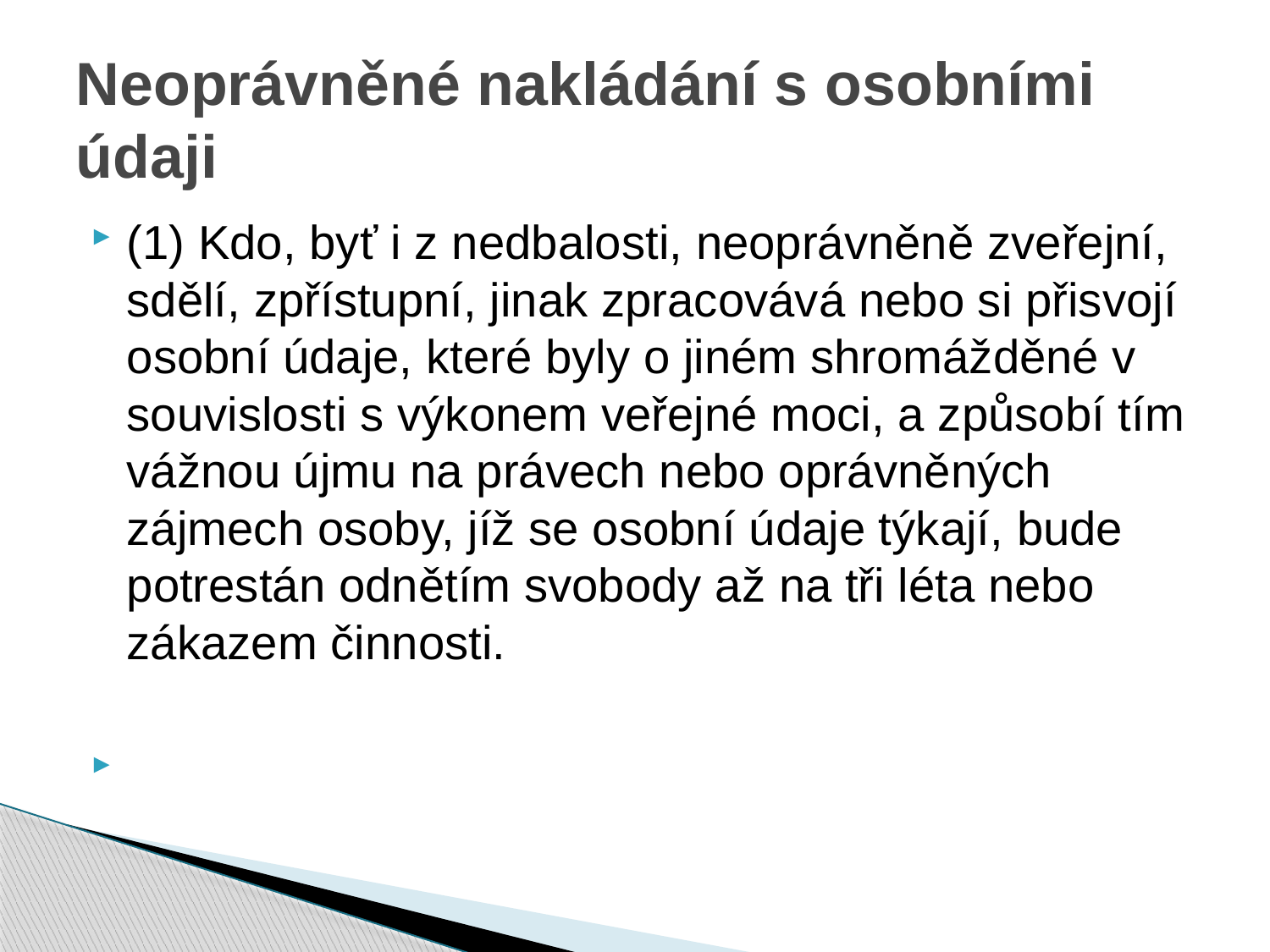

# Neoprávněné nakládání s osobními údaji
(1) Kdo, byť i z nedbalosti, neoprávněně zveřejní, sdělí, zpřístupní, jinak zpracovává nebo si přisvojí osobní údaje, které byly o jiném shromážděné v souvislosti s výkonem veřejné moci, a způsobí tím vážnou újmu na právech nebo oprávněných zájmech osoby, jíž se osobní údaje týkají, bude potrestán odnětím svobody až na tři léta nebo zákazem činnosti.